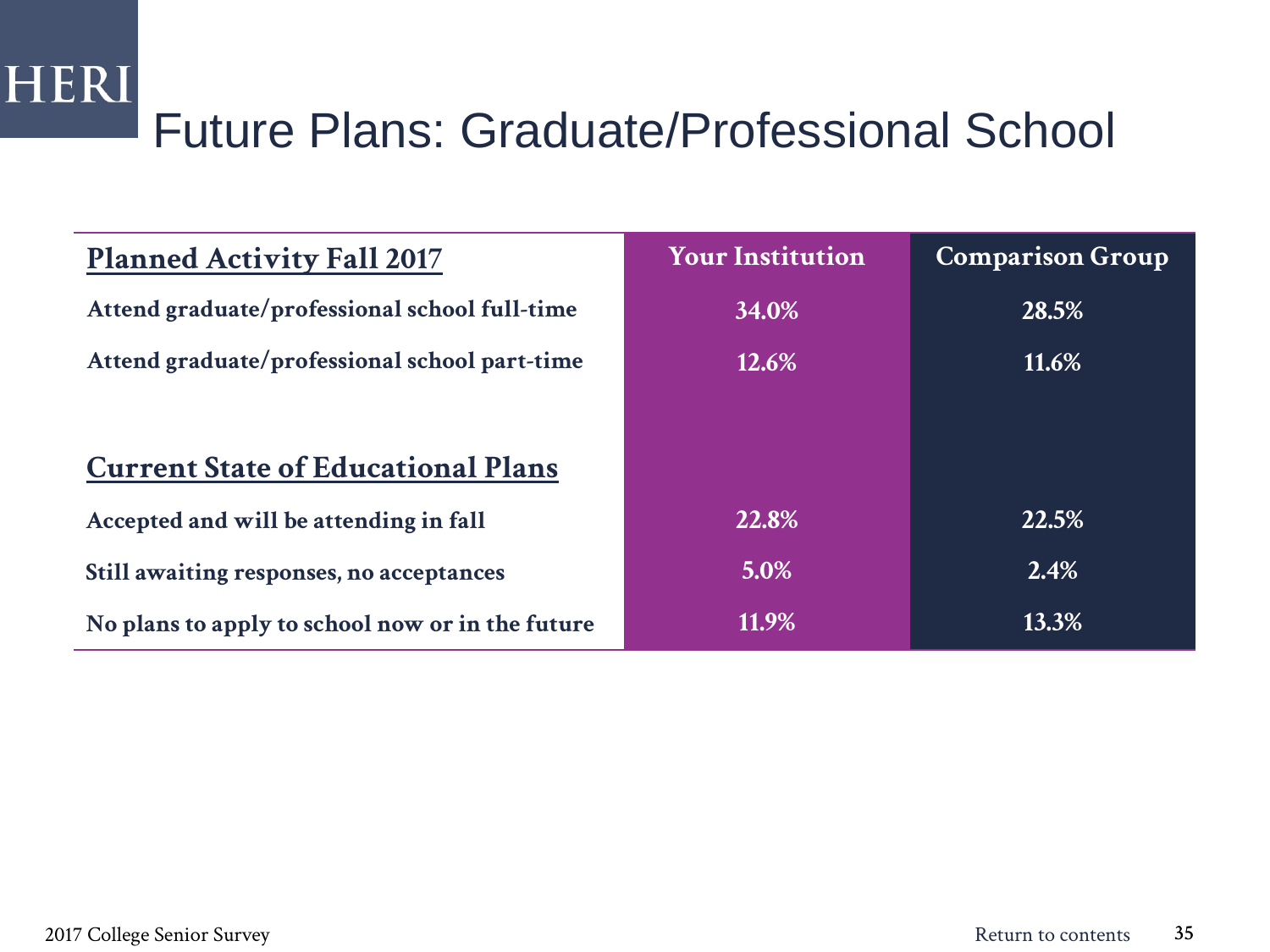

Future Plans: Graduate/Professional School
| Planned Activity Fall 2017 | Your Institution | Comparison Group |
| --- | --- | --- |
| Attend graduate/professional school full-time | 34.0% | 28.5% |
| Attend graduate/professional school part-time | 12.6% | 11.6% |
|  |  |  |
| Current State of Educational Plans |  |  |
| Accepted and will be attending in fall | 22.8% | 22.5% |
| Still awaiting responses, no acceptances | 5.0% | 2.4% |
| No plans to apply to school now or in the future | 11.9% | 13.3% |
2017 College Senior Survey
35
35